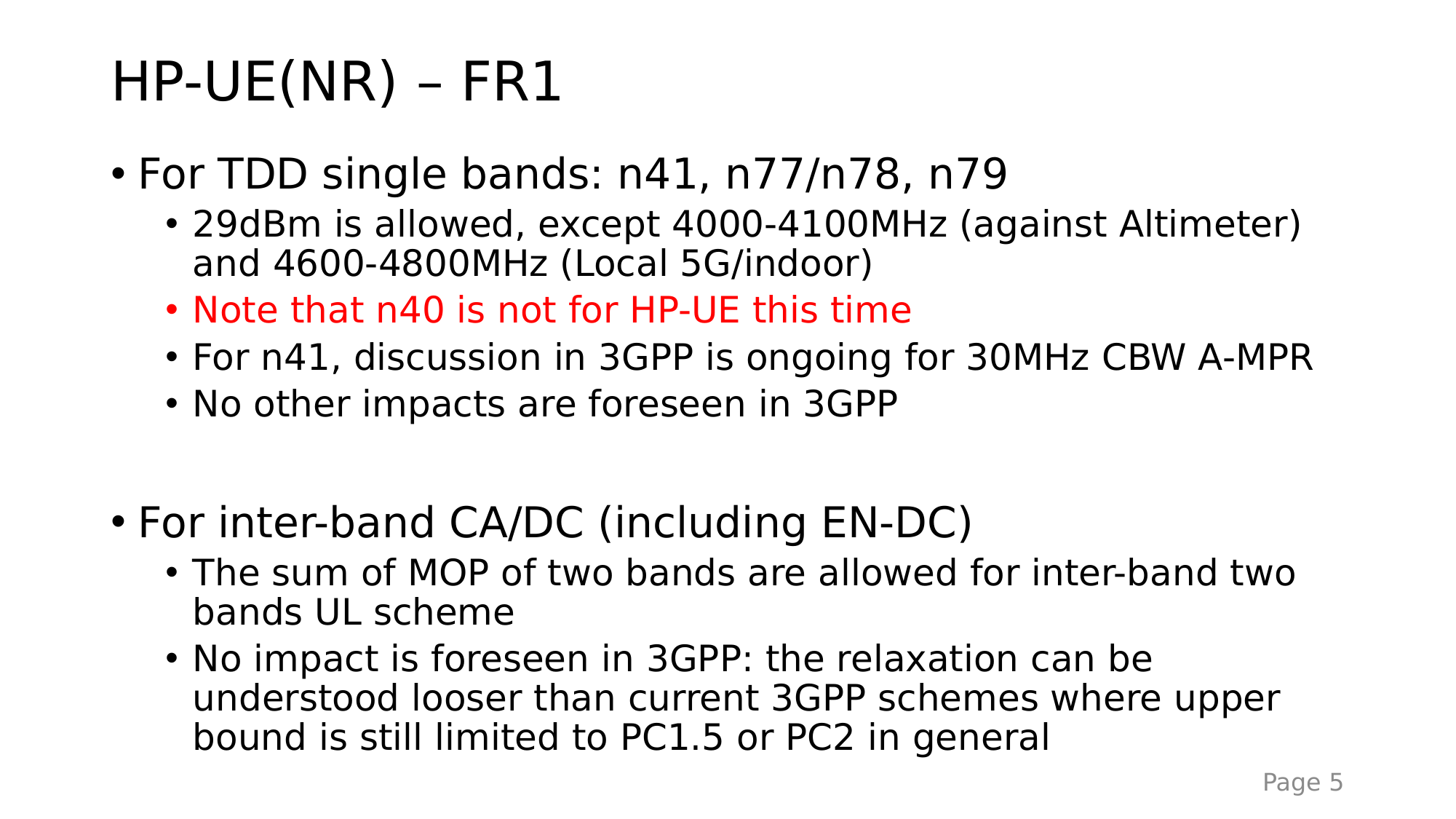

# HP-UE(NR) – FR1
For TDD single bands: n41, n77/n78, n79
29dBm is allowed, except 4000-4100MHz (against Altimeter) and 4600-4800MHz (Local 5G/indoor)
Note that n40 is not for HP-UE this time
For n41, discussion in 3GPP is ongoing for 30MHz CBW A-MPR
No other impacts are foreseen in 3GPP

For inter-band CA/DC (including EN-DC)
The sum of MOP of two bands are allowed for inter-band two bands UL scheme
No impact is foreseen in 3GPP: the relaxation can be understood looser than current 3GPP schemes where upper bound is still limited to PC1.5 or PC2 in general
Page 5